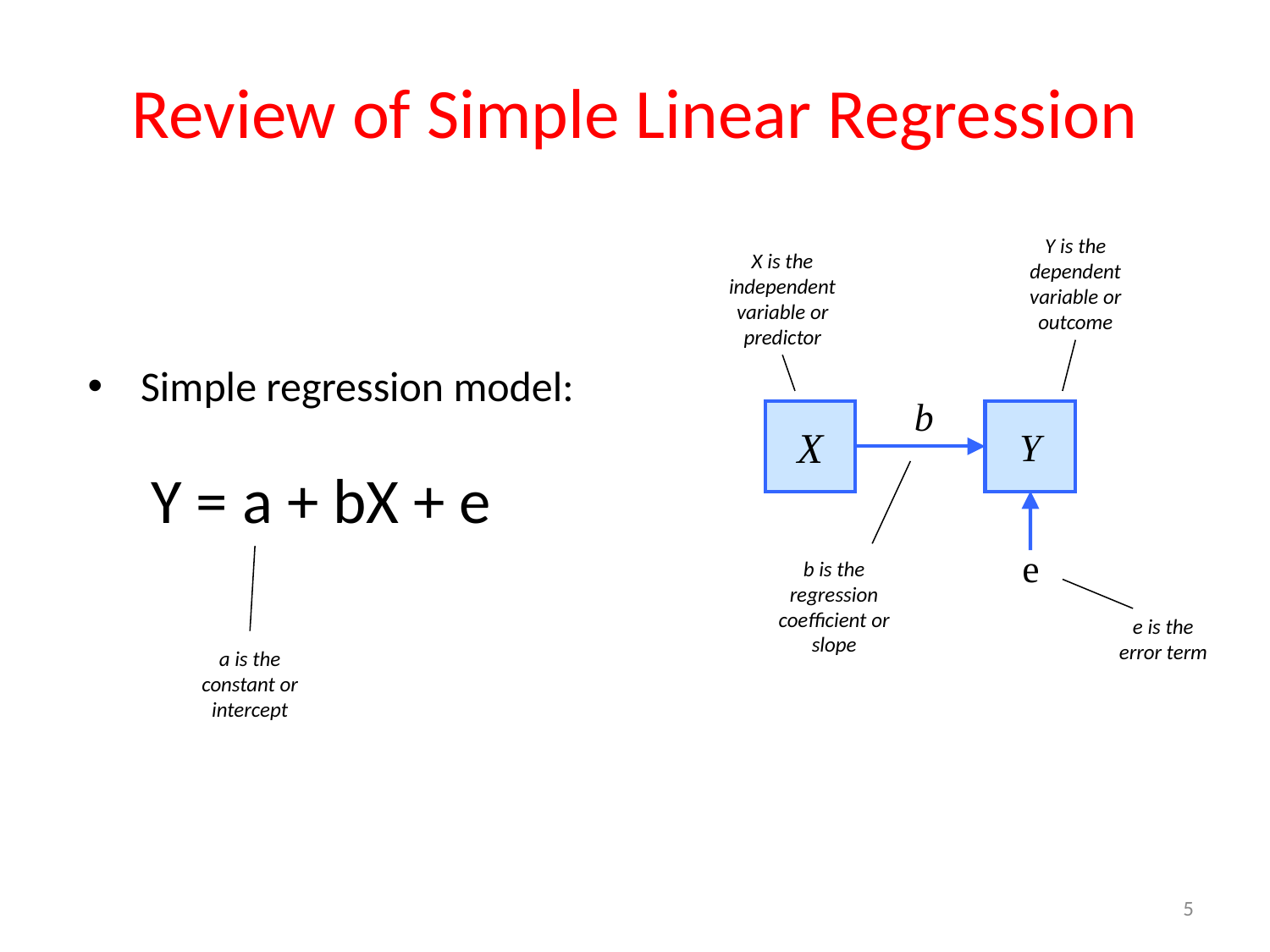

# Review of Simple Linear Regression
Y is the dependent variable or outcome
X is the independent variable or predictor

    Simple regression model:

Y = a + bX + e

b
X
Y

e
b is the regression coefficient or slope
e is the error term
a is the constant or intercept
5